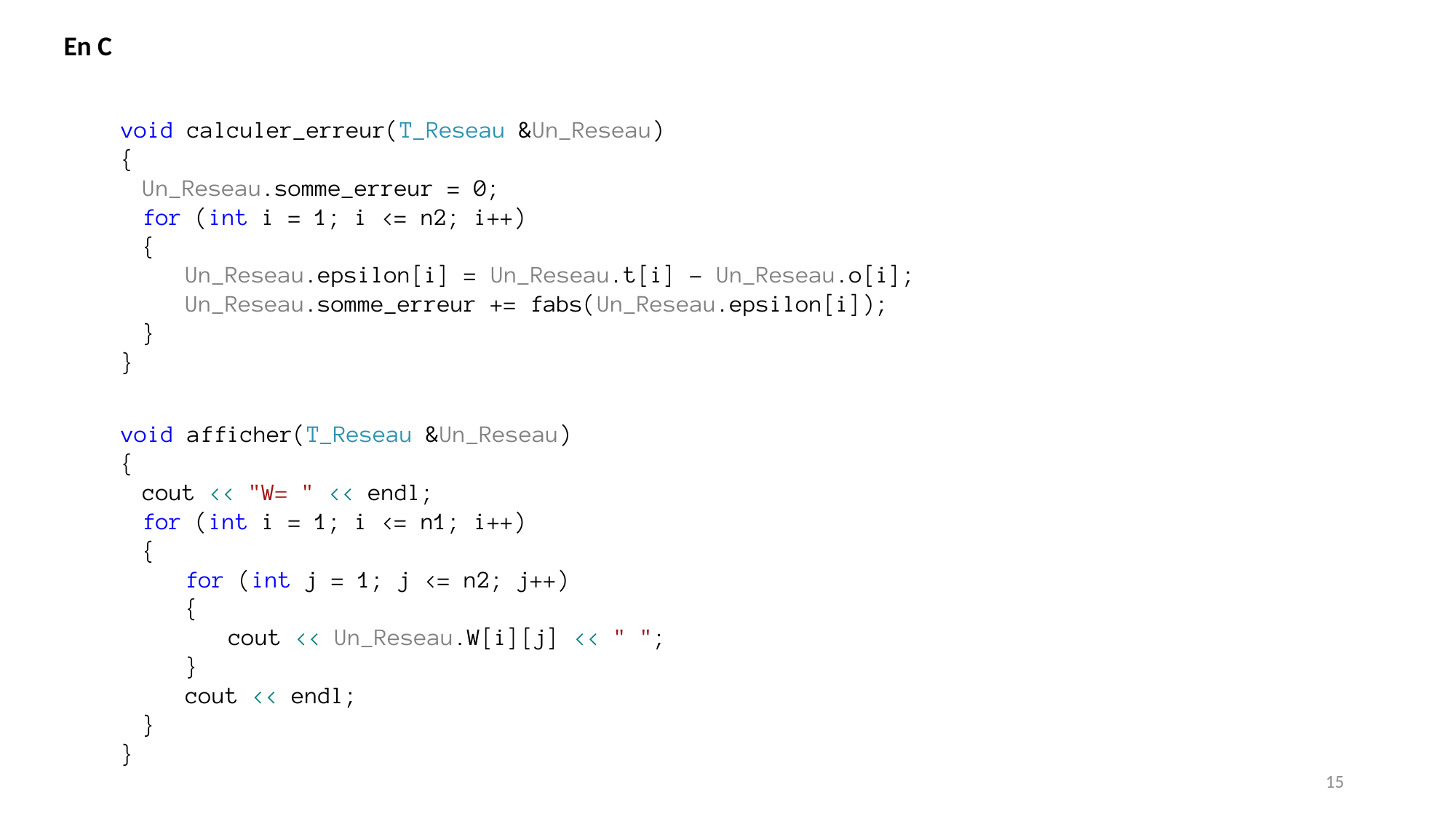

En C
void calculer_erreur(T_Reseau &Un_Reseau)
{
	Un_Reseau.somme_erreur = 0;
	for (int i = 1; i <= n2; i++)
	{
		Un_Reseau.epsilon[i] = Un_Reseau.t[i] - Un_Reseau.o[i];
		Un_Reseau.somme_erreur += fabs(Un_Reseau.epsilon[i]);
	}
}
void afficher(T_Reseau &Un_Reseau)
{
	cout << "W= " << endl;
	for (int i = 1; i <= n1; i++)
	{
		for (int j = 1; j <= n2; j++)
		{
			cout << Un_Reseau.W[i][j] << " ";
		}
		cout << endl;
	}
}
15